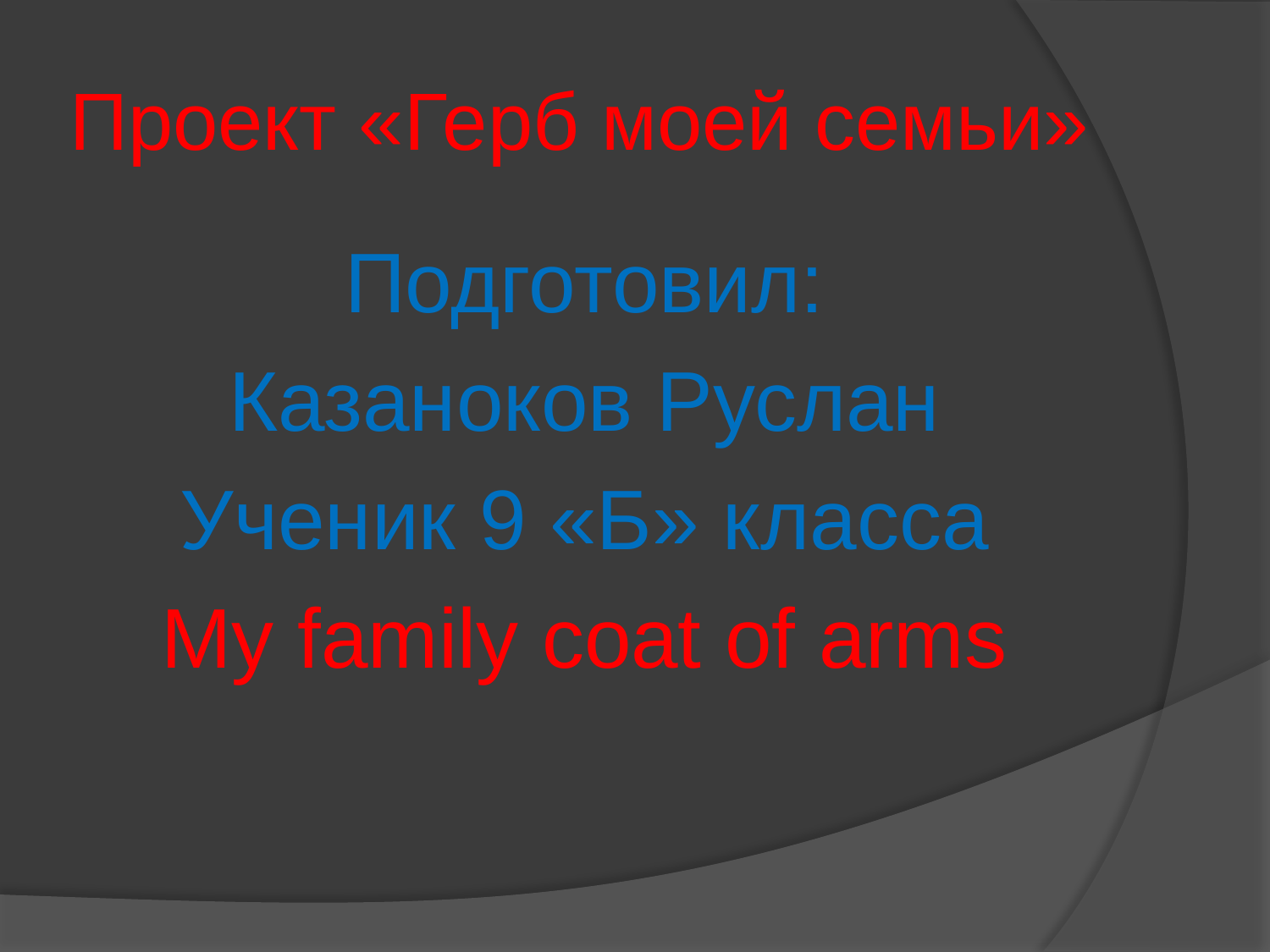

# Проект «Герб моей семьи»
Подготовил:
Казаноков Руслан
Ученик 9 «Б» класса
My family coat of arms